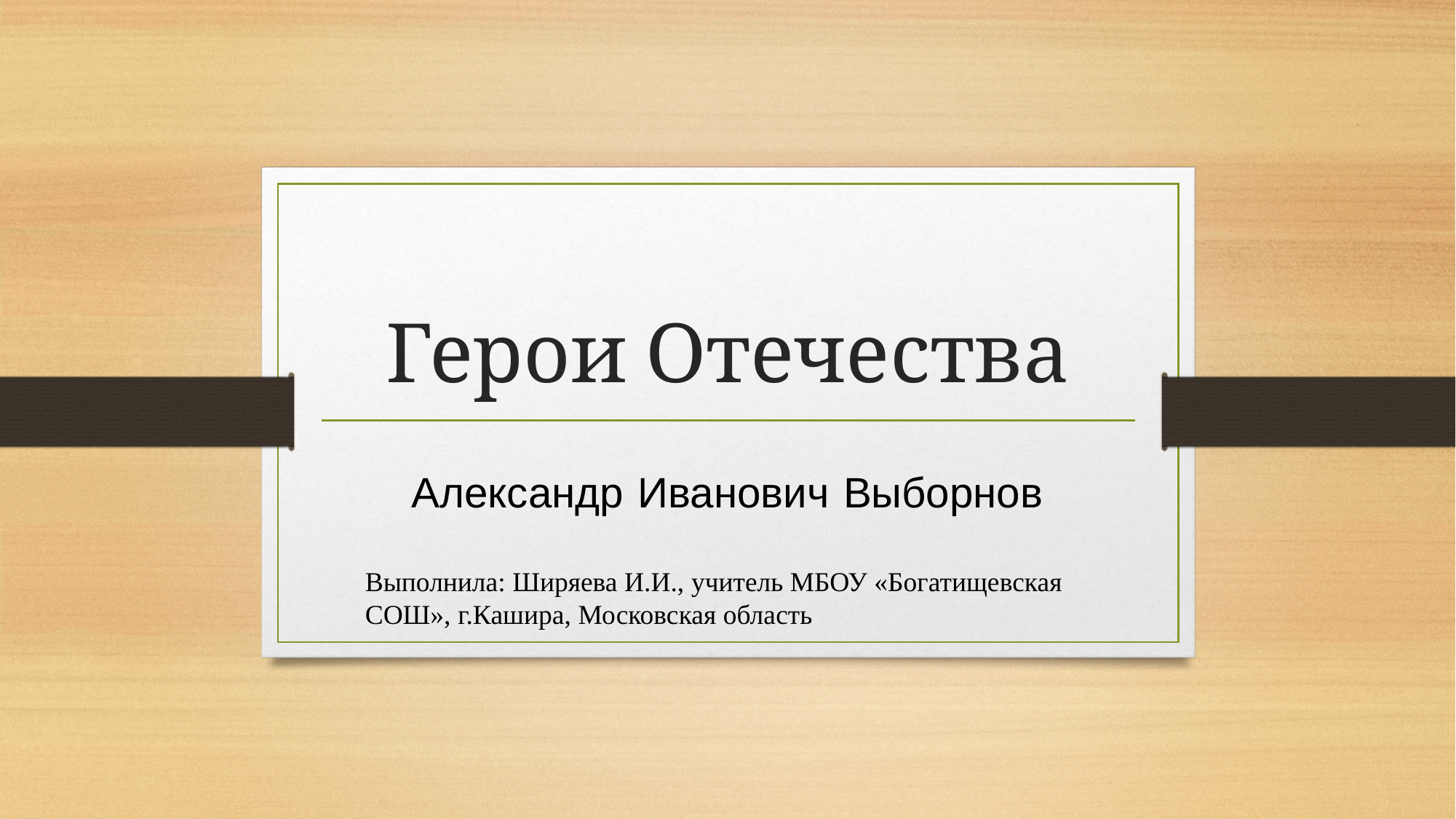

# Герои Отечества
Александр Иванович Выборнов
Выполнила: Ширяева И.И., учитель МБОУ «Богатищевская СОШ», г.Кашира, Московская область